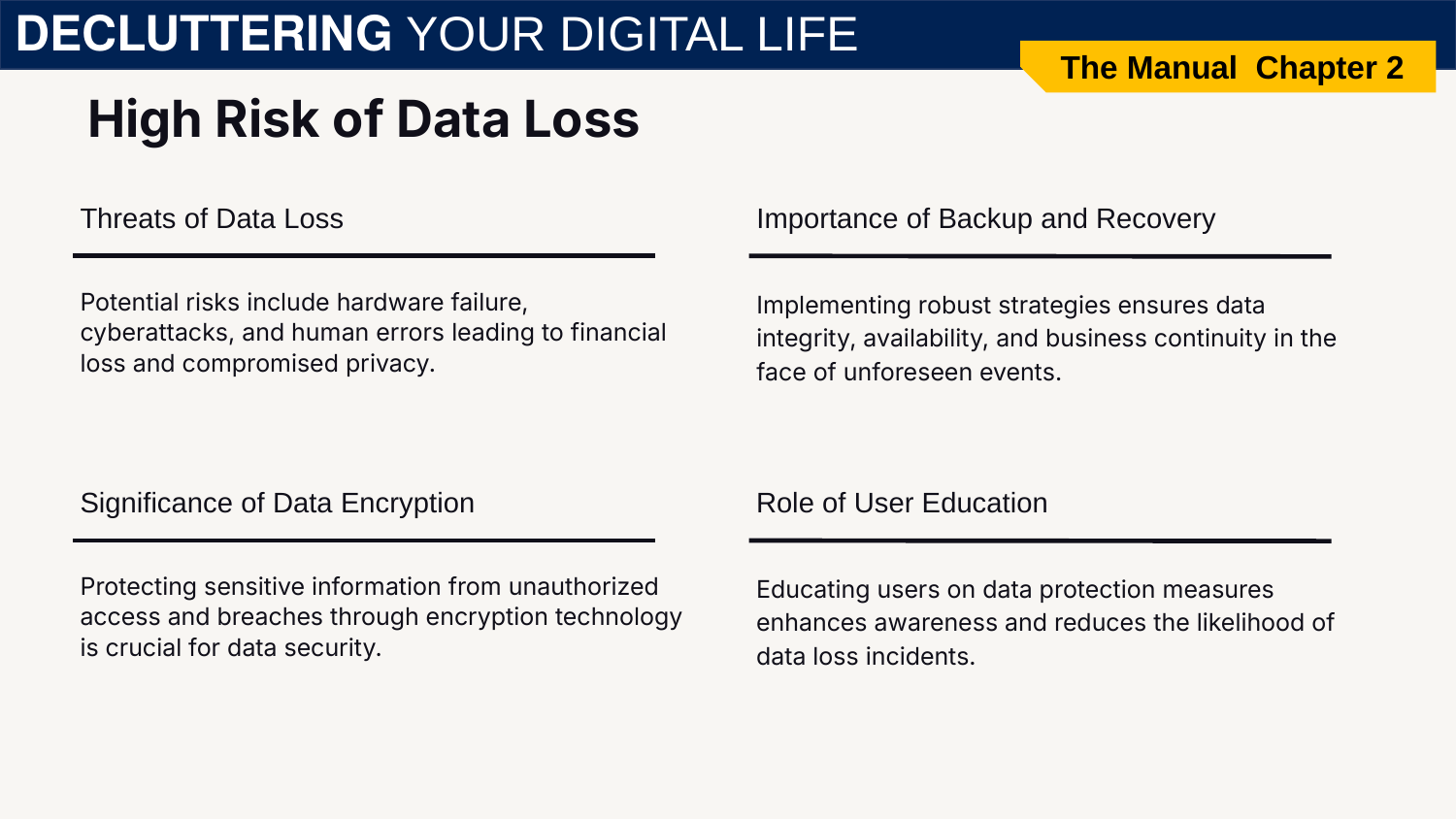

DECLUTTERING YOUR DIGITAL LIFE
The Manual  Chapter 2

# High Risk of Data Loss
Importance of Backup and Recovery
Threats of Data Loss
Potential risks include hardware failure, cyberattacks, and human errors leading to financial loss and compromised privacy.
Implementing robust strategies ensures data integrity, availability, and business continuity in the face of unforeseen events.
Role of User Education
Significance of Data Encryption
Protecting sensitive information from unauthorized access and breaches through encryption technology is crucial for data security.
Educating users on data protection measures enhances awareness and reduces the likelihood of data loss incidents.